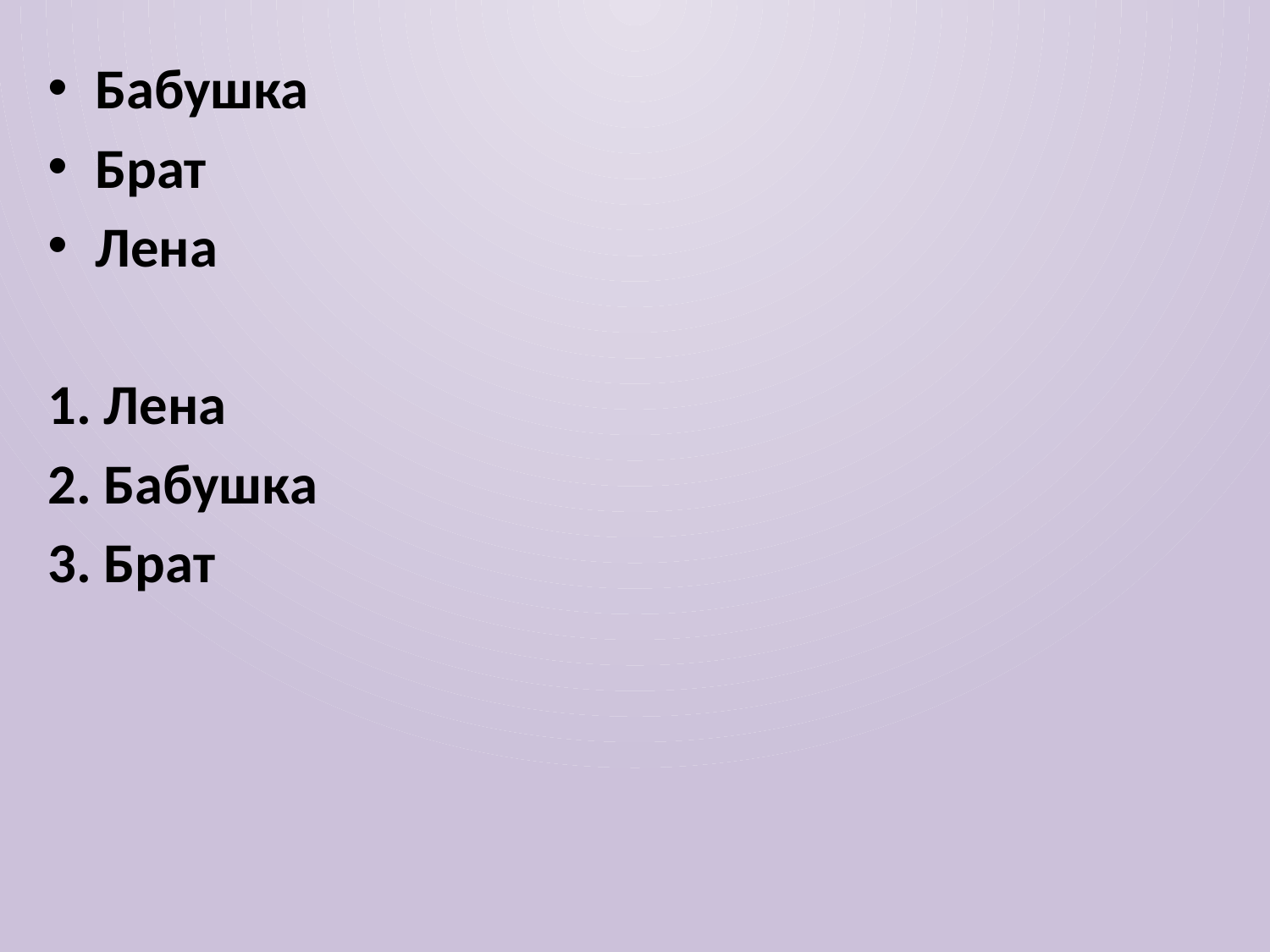

Бабушка
Брат
Лена

1. Лена
2. Бабушка
3. Брат